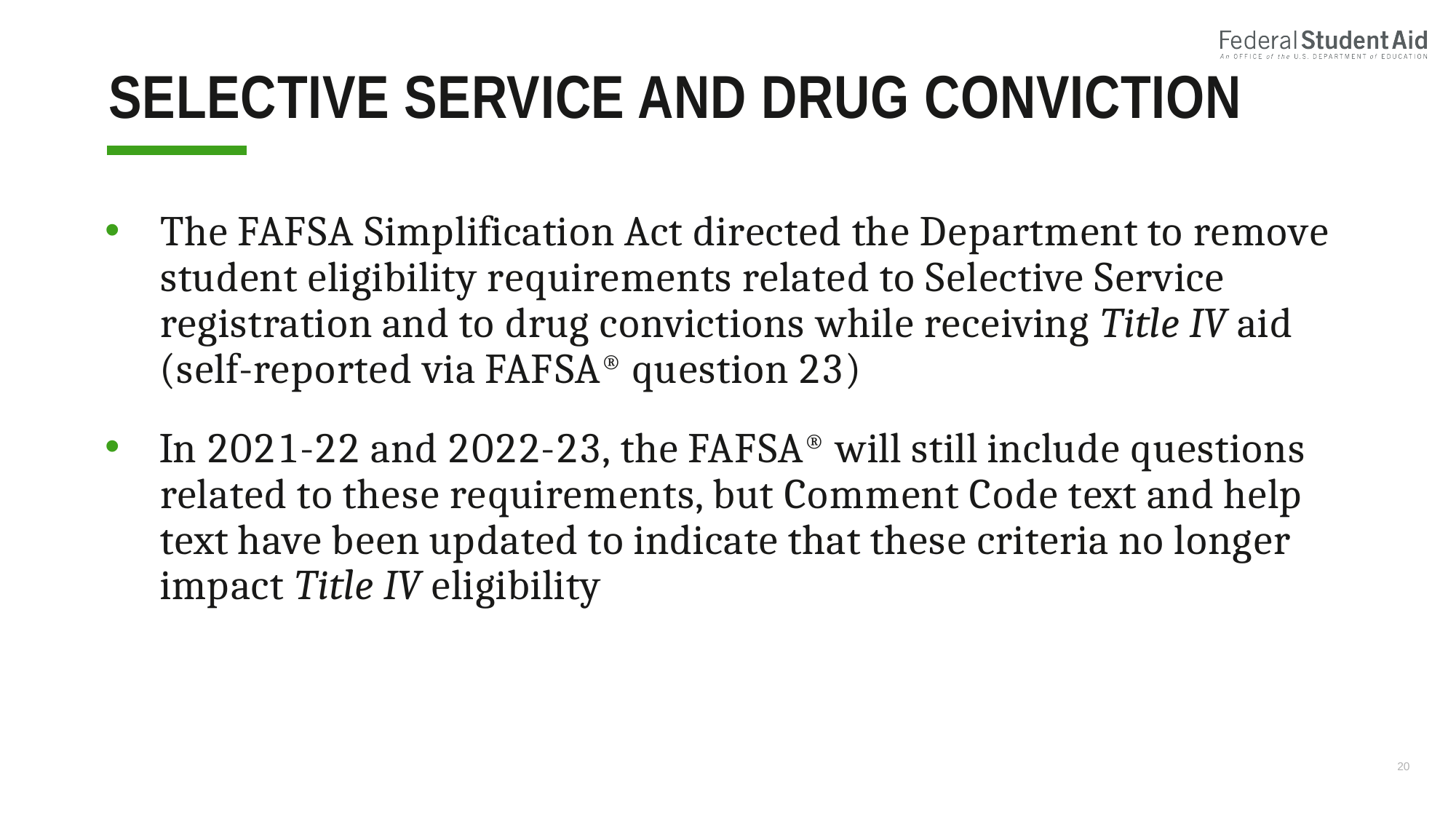

# Selective service and drug conviction
The FAFSA Simplification Act directed the Department to remove student eligibility requirements related to Selective Service registration and to drug convictions while receiving Title IV aid (self-reported via FAFSA® question 23)
In 2021-22 and 2022-23, the FAFSA® will still include questions related to these requirements, but Comment Code text and help text have been updated to indicate that these criteria no longer impact Title IV eligibility

20